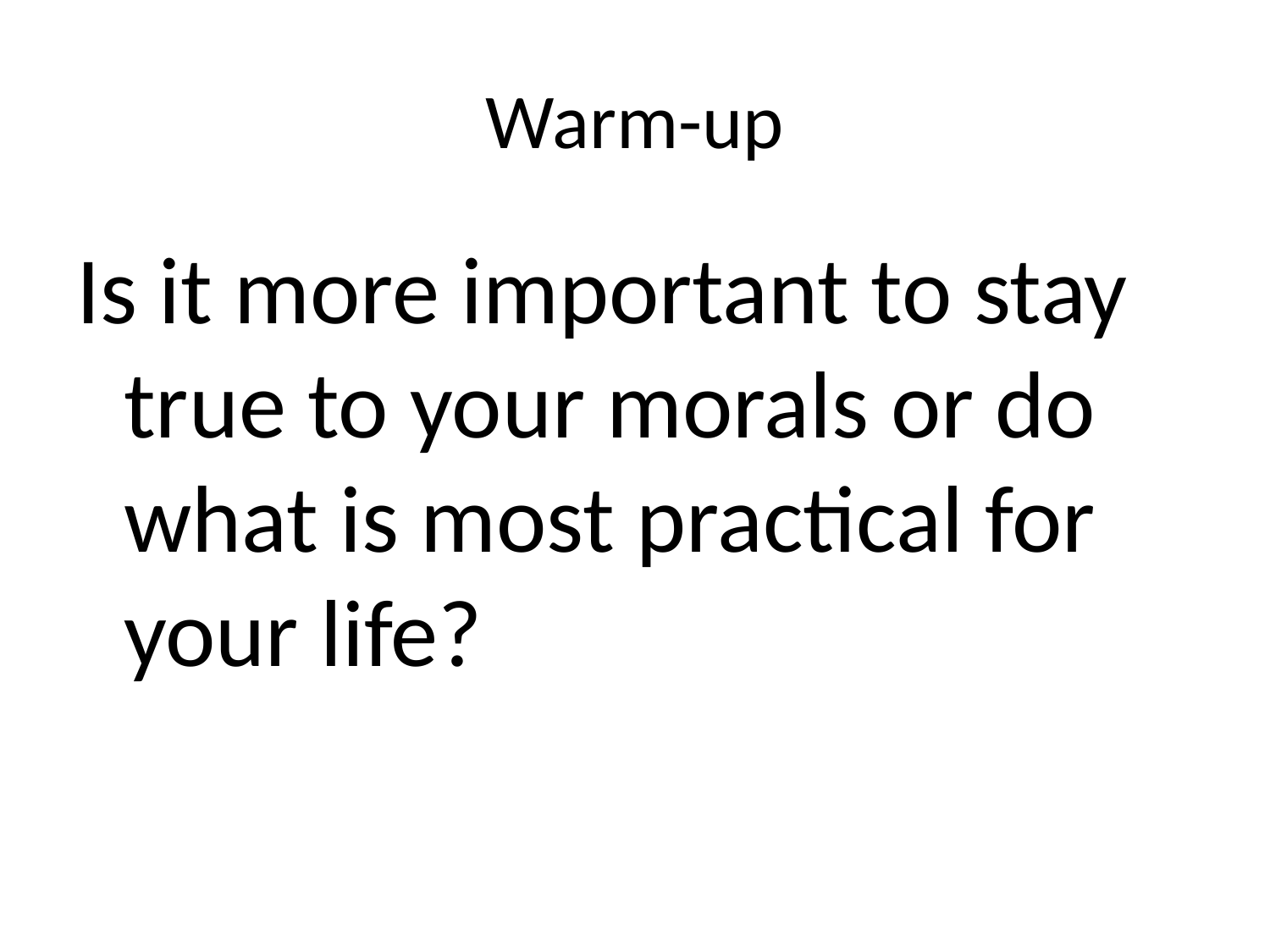

# Warm-up
Is it more important to stay true to your morals or do what is most practical for your life?